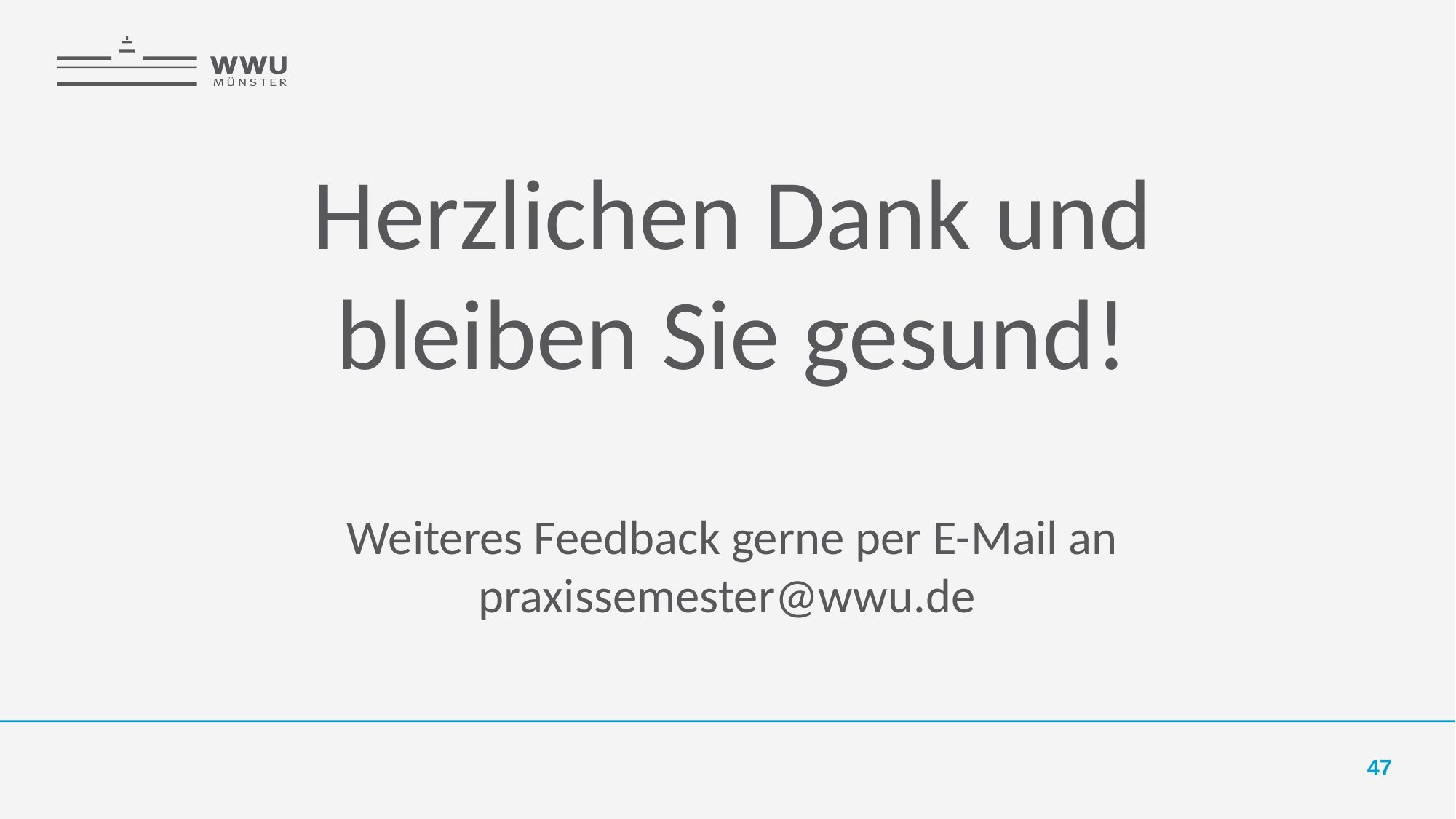

Herzlichen Dank und bleiben Sie gesund!
Weiteres Feedback gerne per E-Mail an praxissemester@wwu.de
47